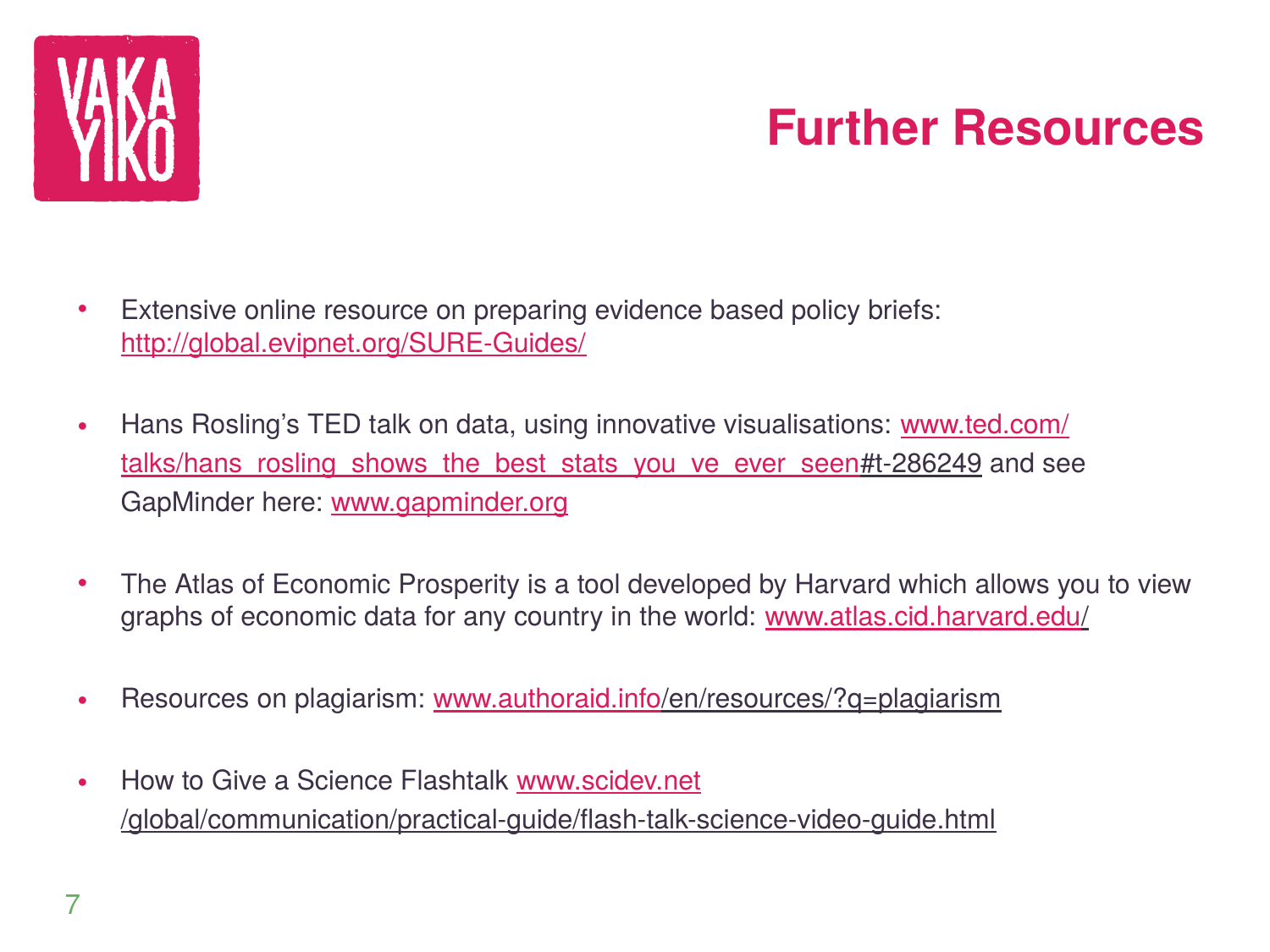

# Further Resources
Extensive online resource on preparing evidence based policy briefs: http://global.evipnet.org/SURE-Guides/

Hans Rosling’s TED talk on data, using innovative visualisations: www.ted.com/talks/hans_rosling_shows_the_best_stats_you_ve_ever_seen#t-286249 and see GapMinder here: www.gapminder.org

The Atlas of Economic Prosperity is a tool developed by Harvard which allows you to view graphs of economic data for any country in the world: www.atlas.cid.harvard.edu/

Resources on plagiarism: www.authoraid.info/en/resources/?q=plagiarism

How to Give a Science Flashtalk www.scidev.net/global/communication/practical-guide/flash-talk-science-video-guide.html

7